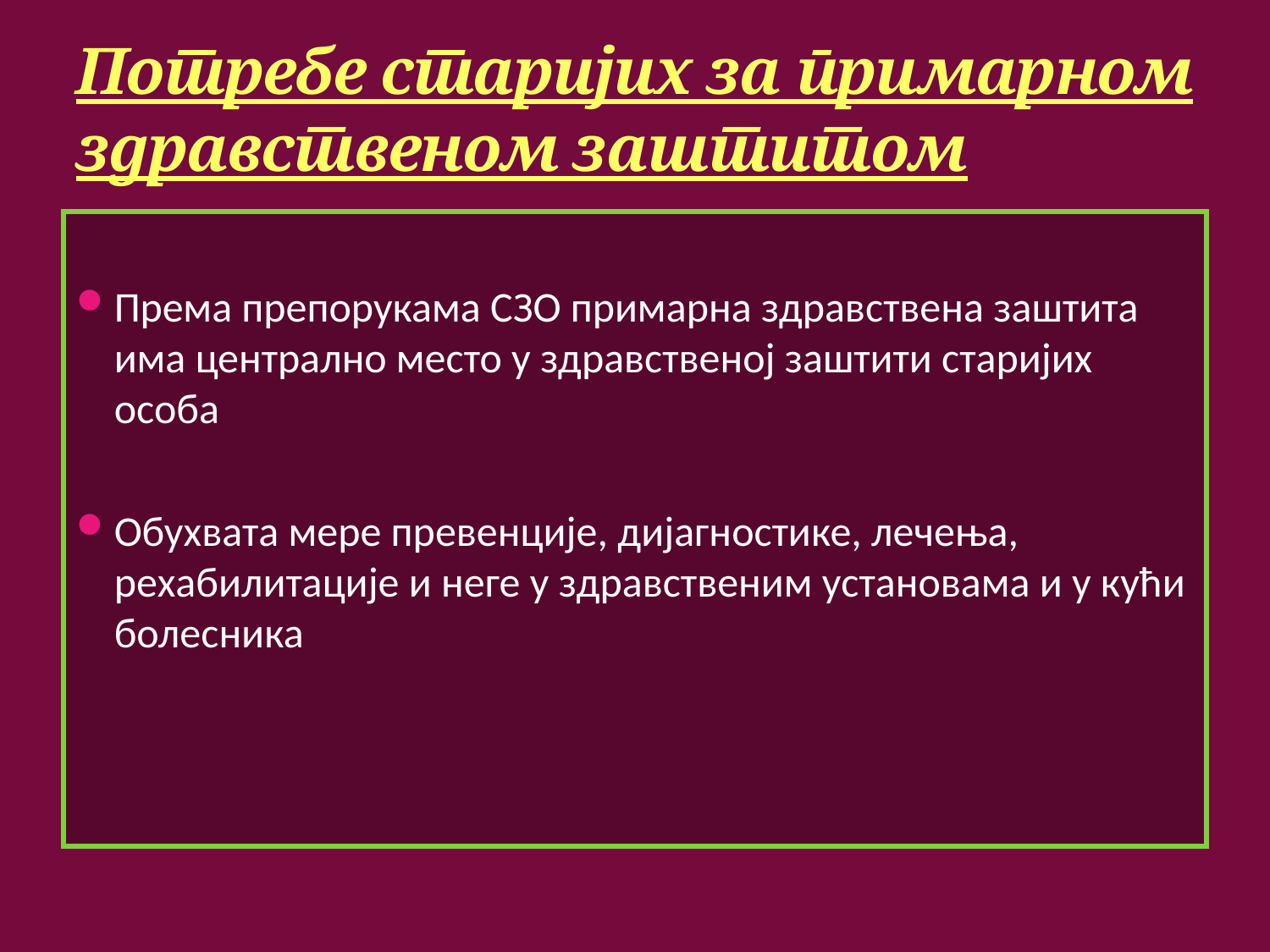

# Потребе старијих за примарном здравственом заштитом

Према препорукама СЗО примарна здравствена заштита има централно место у здравственој заштити старијих особа

Обухвата мере превенције, дијагностике, лечења, рехабилитације и неге у здравственим установама и у кући болесника